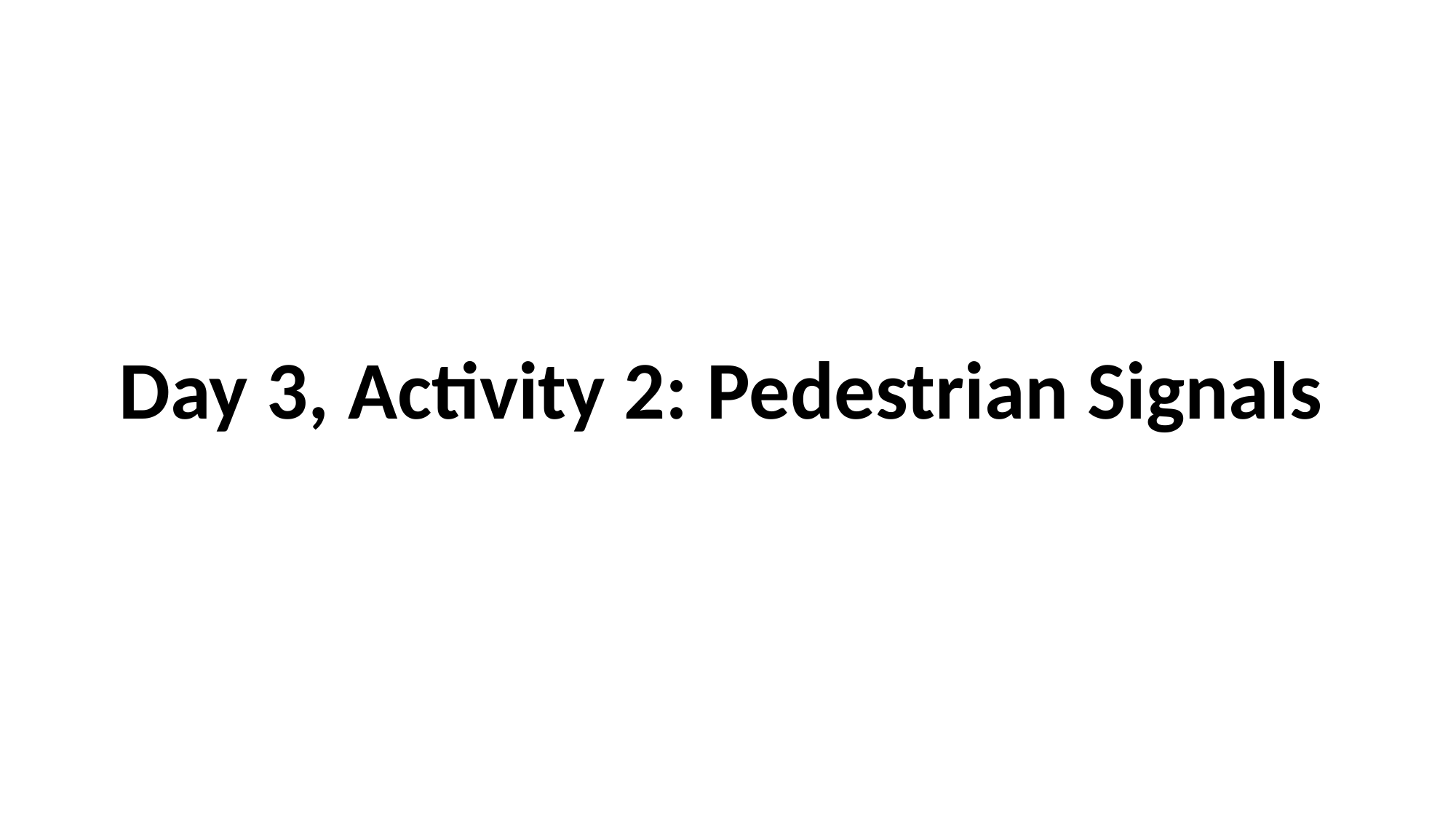

# Day 3, Activity 2: Pedestrian Signals